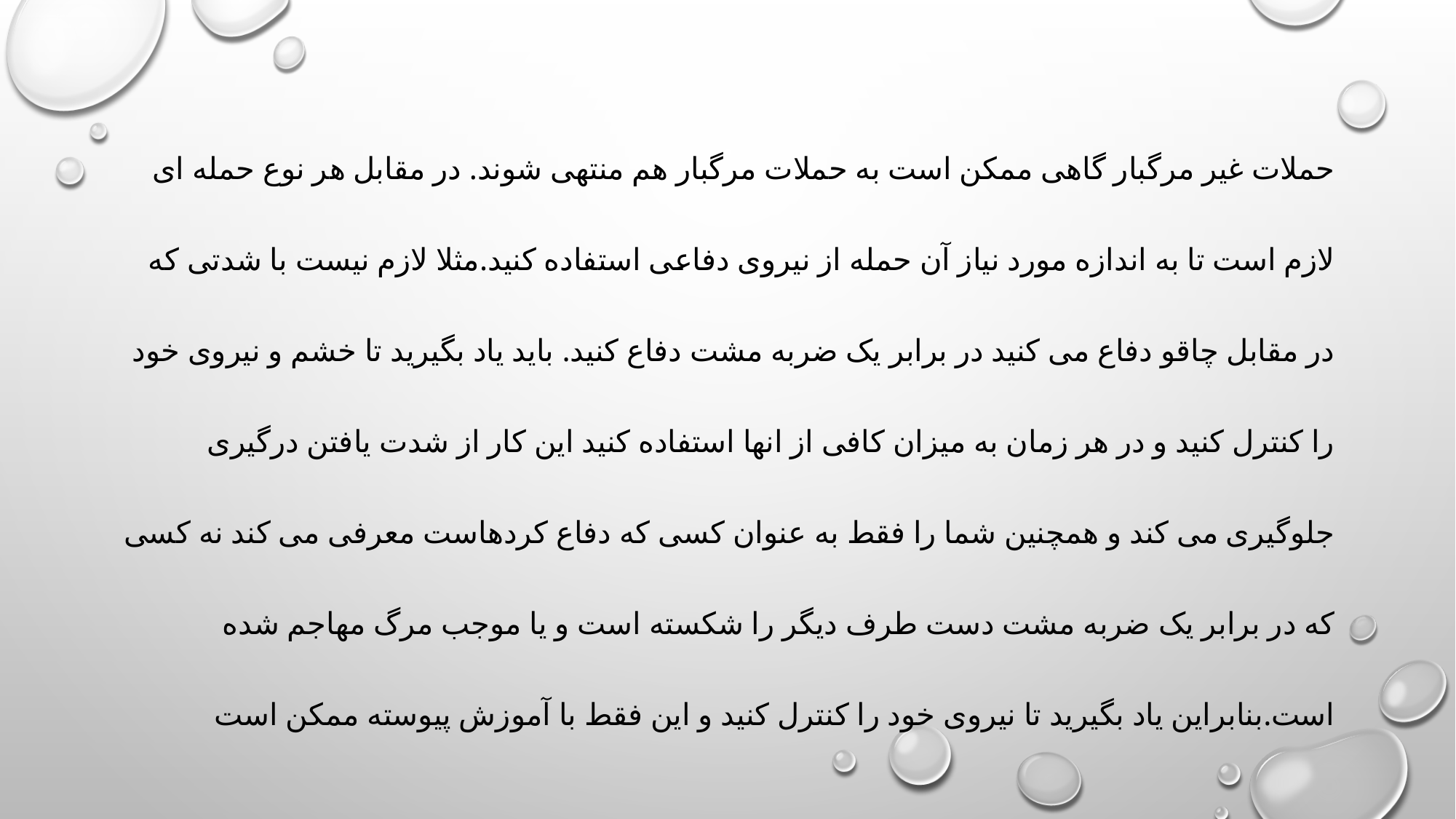

حملات غیر مرگبار گاهی ممکن است به حملات مرگبار هم منتهی شوند. در مقابل هر نوع حمله ای لازم است تا به اندازه مورد نیاز آن حمله از نیروی دفاعی استفاده کنید.مثلا لازم نیست با شدتی که در مقابل چاقو دفاع می کنید در برابر یک ضربه مشت دفاع کنید. باید یاد بگیرید تا خشم و نیروی خود را کنترل کنید و در هر زمان به میزان کافی از انها استفاده کنید این کار از شدت یافتن درگیری جلوگیری می کند و همچنین شما را فقط به عنوان کسی که دفاع کردهاست معرفی می کند نه کسی که در برابر یک ضربه مشت دست طرف دیگر را شکسته است و یا موجب مرگ مهاجم شده است.بنابراین یاد بگیرید تا نیروی خود را کنترل کنید و این فقط با آموزش پیوسته ممکن است